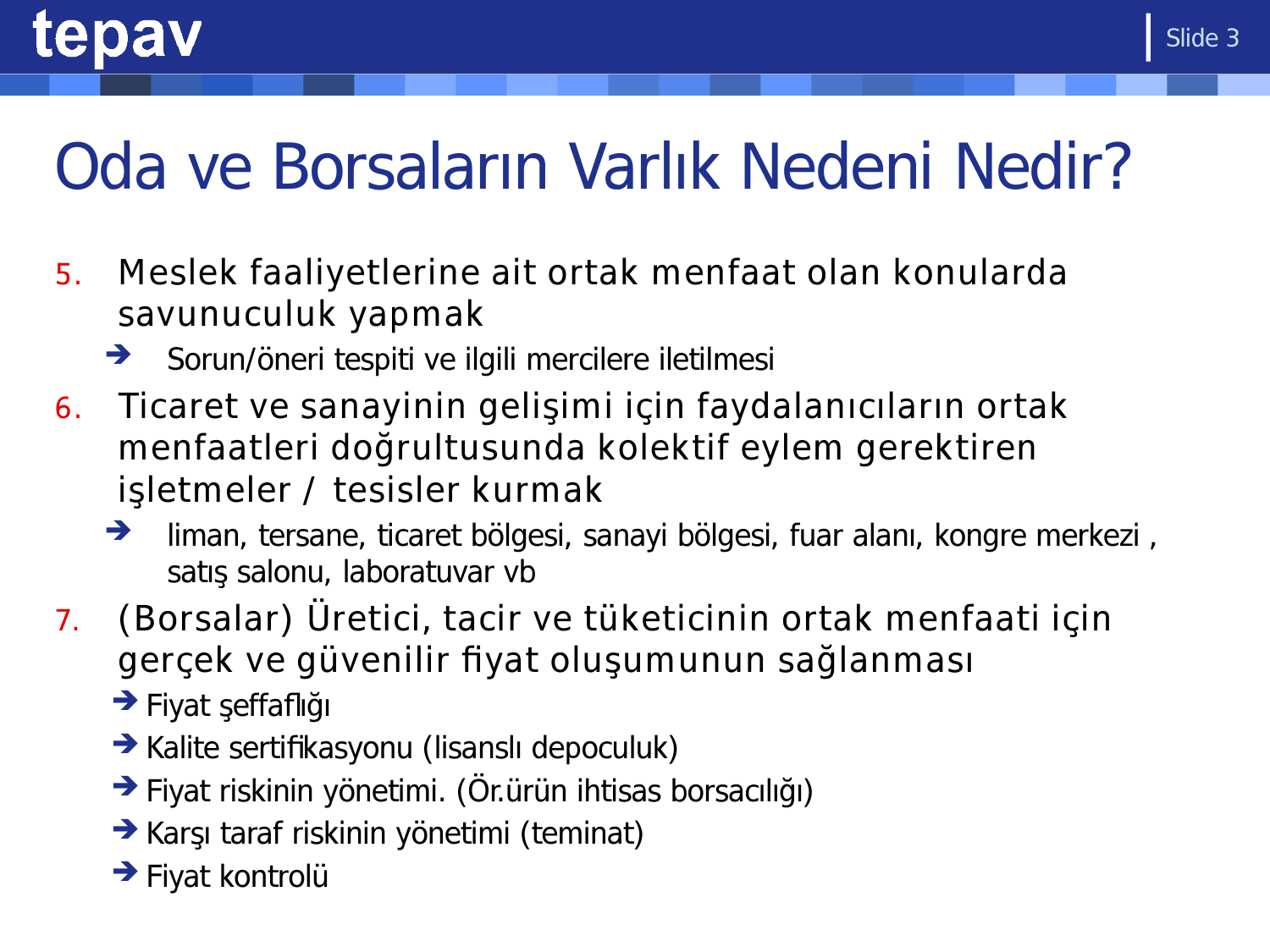

Slide 3
# Oda ve Borsaların Varlık Nedeni Nedir?
Meslek faaliyetlerine ait ortak menfaat olan konularda savunuculuk yapmak
Sorun/öneri tespiti ve ilgili mercilere iletilmesi
Ticaret ve sanayinin gelişimi için faydalanıcıların ortak menfaatleri doğrultusunda kolektif eylem gerektiren işletmeler / tesisler kurmak
liman, tersane, ticaret bölgesi, sanayi bölgesi, fuar alanı, kongre merkezi , satış salonu, laboratuvar vb
(Borsalar) Üretici, tacir ve tüketicinin ortak menfaati için gerçek ve güvenilir fiyat oluşumunun sağlanması
Fiyat şeffaflığı
Kalite sertifikasyonu (lisanslı depoculuk)
Fiyat riskinin yönetimi. (Ör.ürün ihtisas borsacılığı)
Karşı taraf riskinin yönetimi (teminat)
Fiyat kontrolü